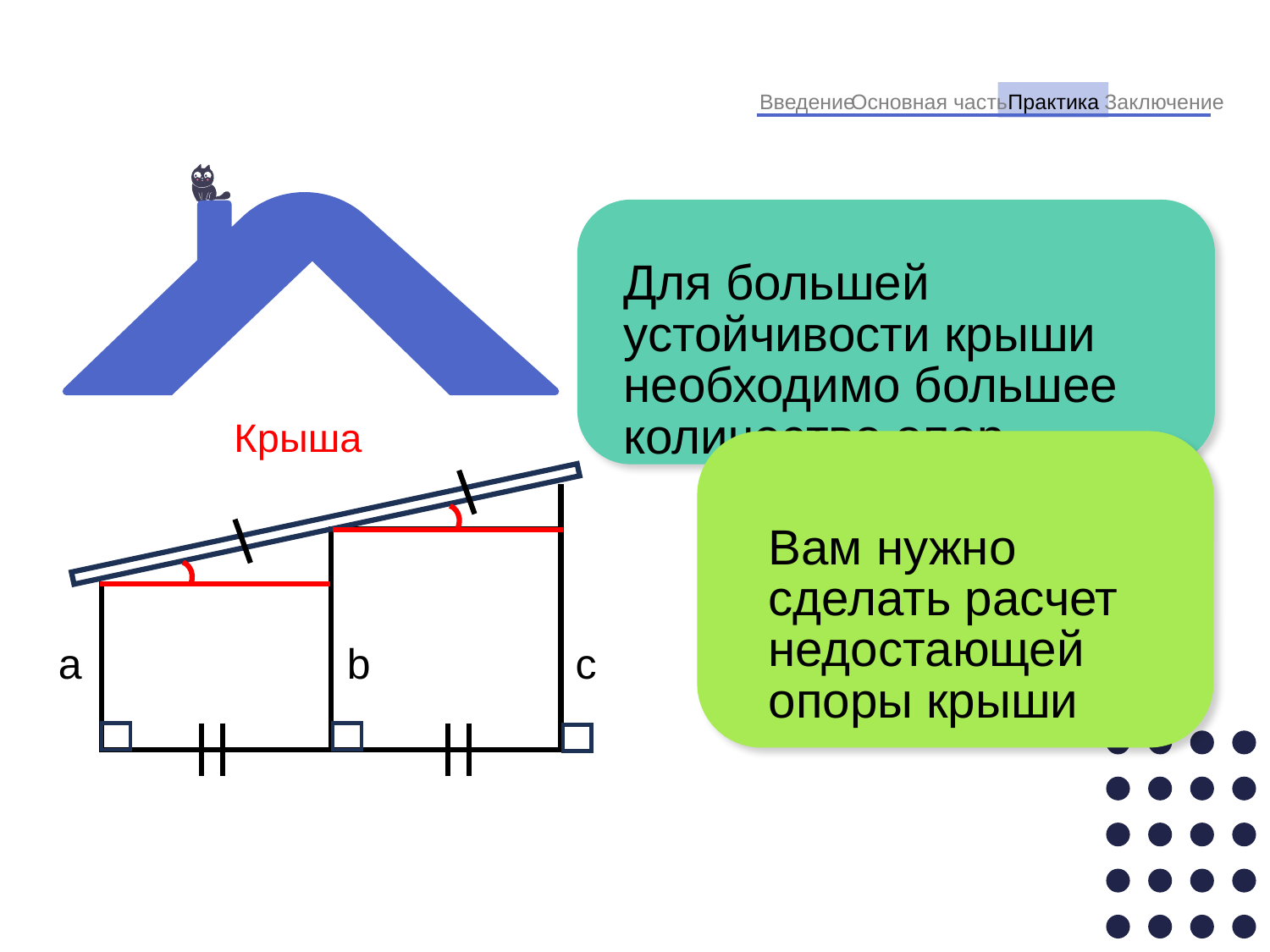

Введение
Основная часть
Практика
Заключение

Крыша

a
b
c

Для большей устойчивости крыши необходимо большее количество опор

Вам нужно сделать расчет недостающей опоры крыши